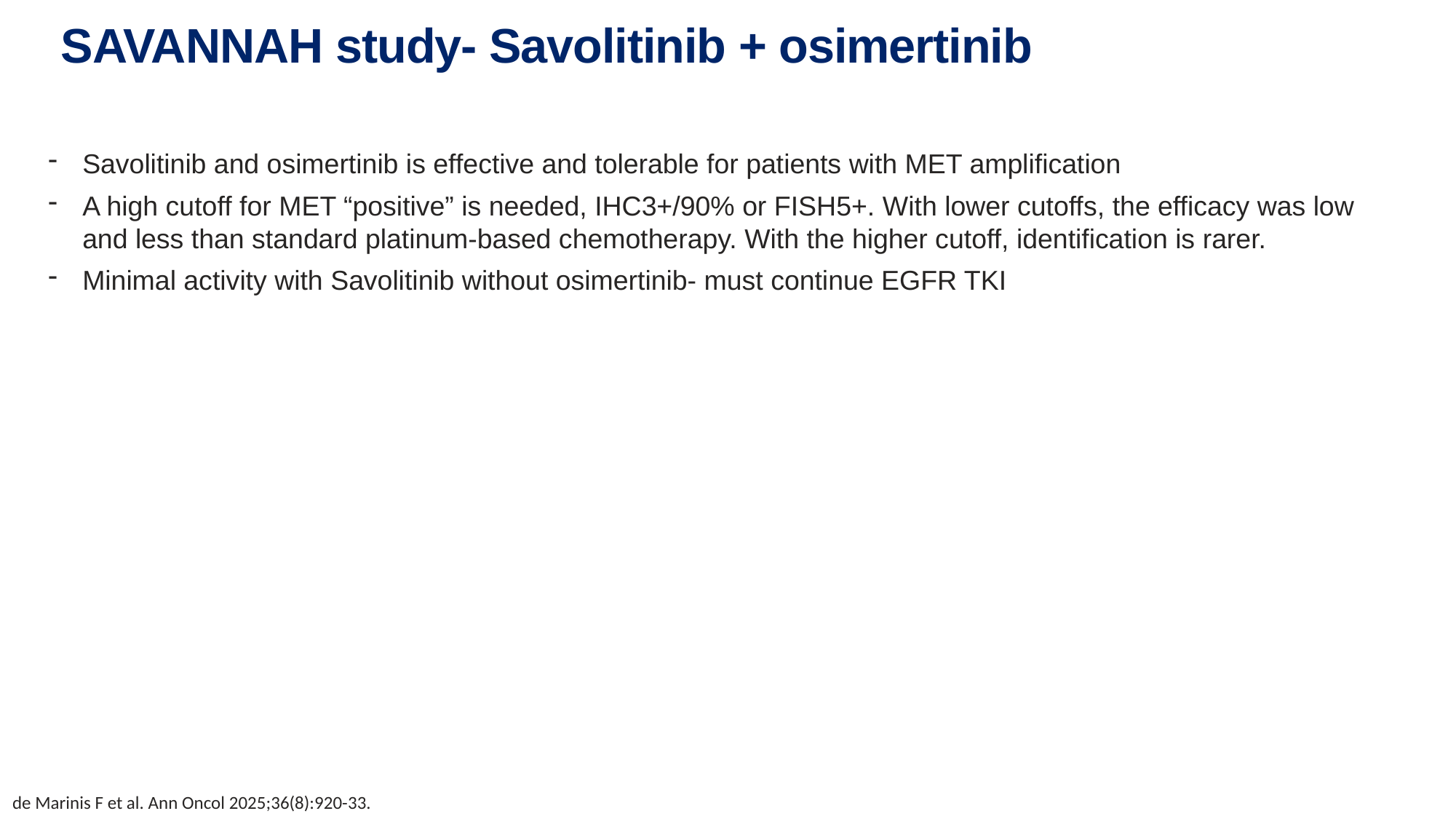

# SAVANNAH study- Savolitinib + osimertinib
Savolitinib and osimertinib is effective and tolerable for patients with MET amplification
A high cutoff for MET “positive” is needed, IHC3+/90% or FISH5+. With lower cutoffs, the efficacy was low and less than standard platinum-based chemotherapy. With the higher cutoff, identification is rarer.
Minimal activity with Savolitinib without osimertinib- must continue EGFR TKI

de Marinis F et al. Ann Oncol 2025;36(8):920-33.